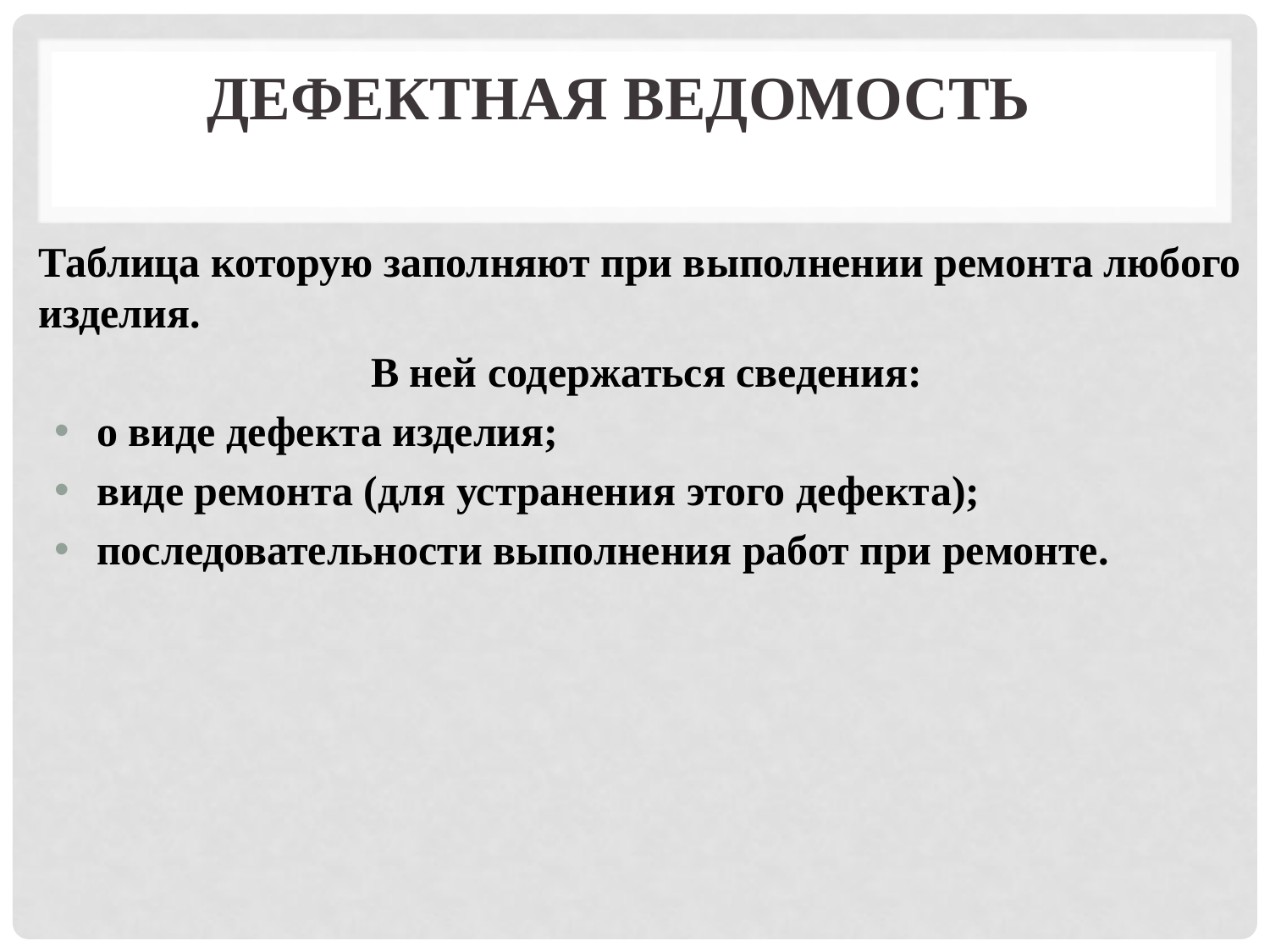

# Дефектная ведомость
Таблица которую заполняют при выполнении ремонта любого изделия.
 В ней содержаться сведения:
 о виде дефекта изделия;
 виде ремонта (для устранения этого дефекта);
 последовательности выполнения работ при ремонте.